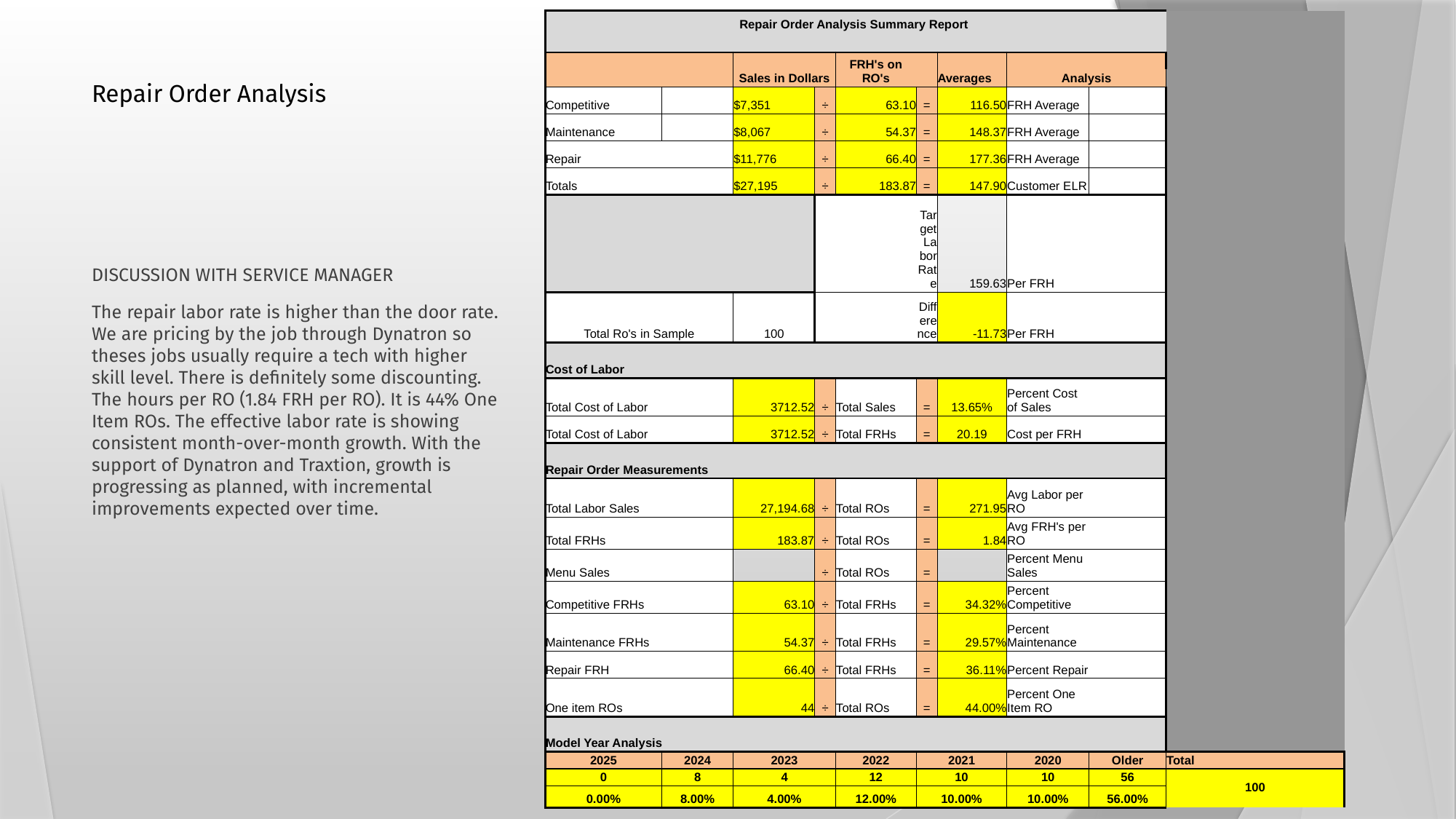

| Repair Order Analysis Summary Report |  |  |  |  |  |  |  |  |  |
| --- | --- | --- | --- | --- | --- | --- | --- | --- | --- |
|  |  |  |  |  |  |  |  |  |  |
|  |  | Sales in Dollars |  | FRH's on RO's |  |  |  |  |  |
|  |  |  |  |  |  | Averages | Analysis |  |  |
| Competitive |  | $7,351 | ÷ | 63.10 | = | 116.50 | FRH Average |  |  |
| Maintenance |  | $8,067 | ÷ | 54.37 | = | 148.37 | FRH Average |  |  |
| Repair |  | $11,776 | ÷ | 66.40 | = | 177.36 | FRH Average |  |  |
| Totals |  | $27,195 | ÷ | 183.87 | = | 147.90 | Customer ELR |  |  |
|  |  |  |  |  | Target Labor Rate | 159.63 | Per FRH |  |  |
| Total Ro's in Sample |  | 100 |  |  | Difference | -11.73 | Per FRH |  |  |
|  |  |  |  |  |  |  |  |  |  |
| Cost of Labor |  |  |  |  |  |  |  |  |  |
| Total Cost of Labor |  | 3712.52 | ÷ | Total Sales | = | 13.65% | Percent Cost of Sales |  |  |
| Total Cost of Labor |  | 3712.52 | ÷ | Total FRHs | = | 20.19 | Cost per FRH |  |  |
|  |  |  |  |  |  |  |  |  |  |
| Repair Order Measurements |  |  |  |  |  |  |  |  |  |
| Total Labor Sales |  | 27,194.68 | ÷ | Total ROs | = | 271.95 | Avg Labor per RO |  |  |
| Total FRHs |  | 183.87 | ÷ | Total ROs | = | 1.84 | Avg FRH's per RO |  |  |
| Menu Sales |  |  | ÷ | Total ROs | = |  | Percent Menu Sales |  |  |
| Competitive FRHs |  | 63.10 | ÷ | Total FRHs | = | 34.32% | Percent Competitive |  |  |
| Maintenance FRHs |  | 54.37 | ÷ | Total FRHs | = | 29.57% | Percent Maintenance |  |  |
| Repair FRH |  | 66.40 | ÷ | Total FRHs | = | 36.11% | Percent Repair |  |  |
| One item ROs |  | 44 | ÷ | Total ROs | = | 44.00% | Percent One Item RO |  |  |
|  |  |  |  |  |  |  |  |  |  |
| Model Year Analysis |  |  |  |  |  |  |  |  |  |
| 2025 | 2024 | 2023 |  | 2022 | 2021 |  | 2020 | Older | Total |
| 0 | 8 | 4 |  | 12 | 10 |  | 10 | 56 | 100 |
| 0.00% | 8.00% | 4.00% |  | 12.00% | 10.00% |  | 10.00% | 56.00% |  |
# Repair Order Analysis
DISCUSSION WITH SERVICE MANAGER
The repair labor rate is higher than the door rate. We are pricing by the job through Dynatron so theses jobs usually require a tech with higher skill level. There is definitely some discounting. The hours per RO (1.84 FRH per RO). It is 44% One Item ROs. The effective labor rate is showing consistent month-over-month growth. With the support of Dynatron and Traxtion, growth is progressing as planned, with incremental improvements expected over time.